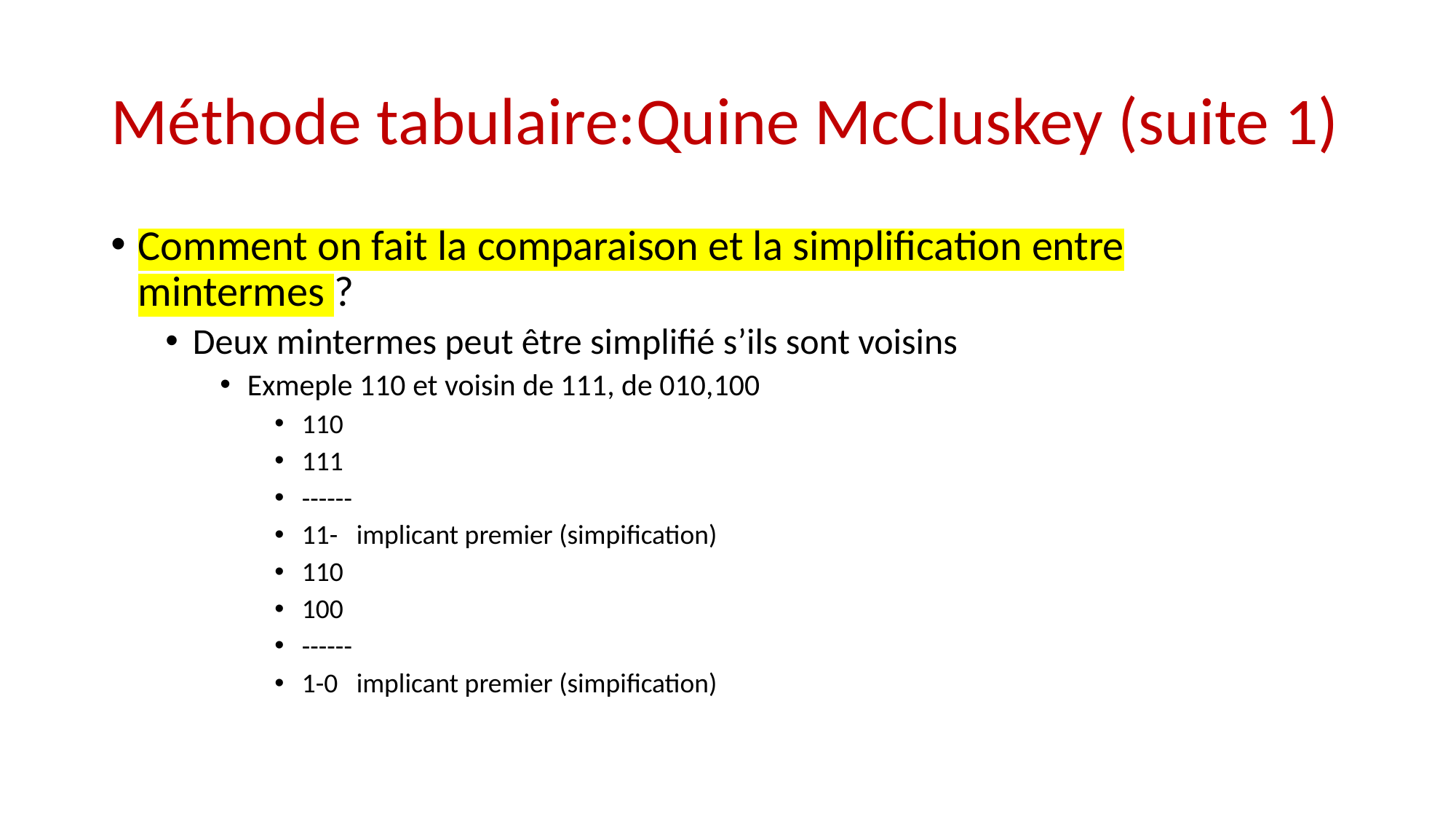

# Méthode tabulaire:Quine McCluskey (suite 1)
Comment on fait la comparaison et la simplification entre mintermes ?
Deux mintermes peut être simplifié s’ils sont voisins
Exmeple 110 et voisin de 111, de 010,100
110
111
------
11-   implicant premier (simpification)
110
100
------
1-0   implicant premier (simpification)